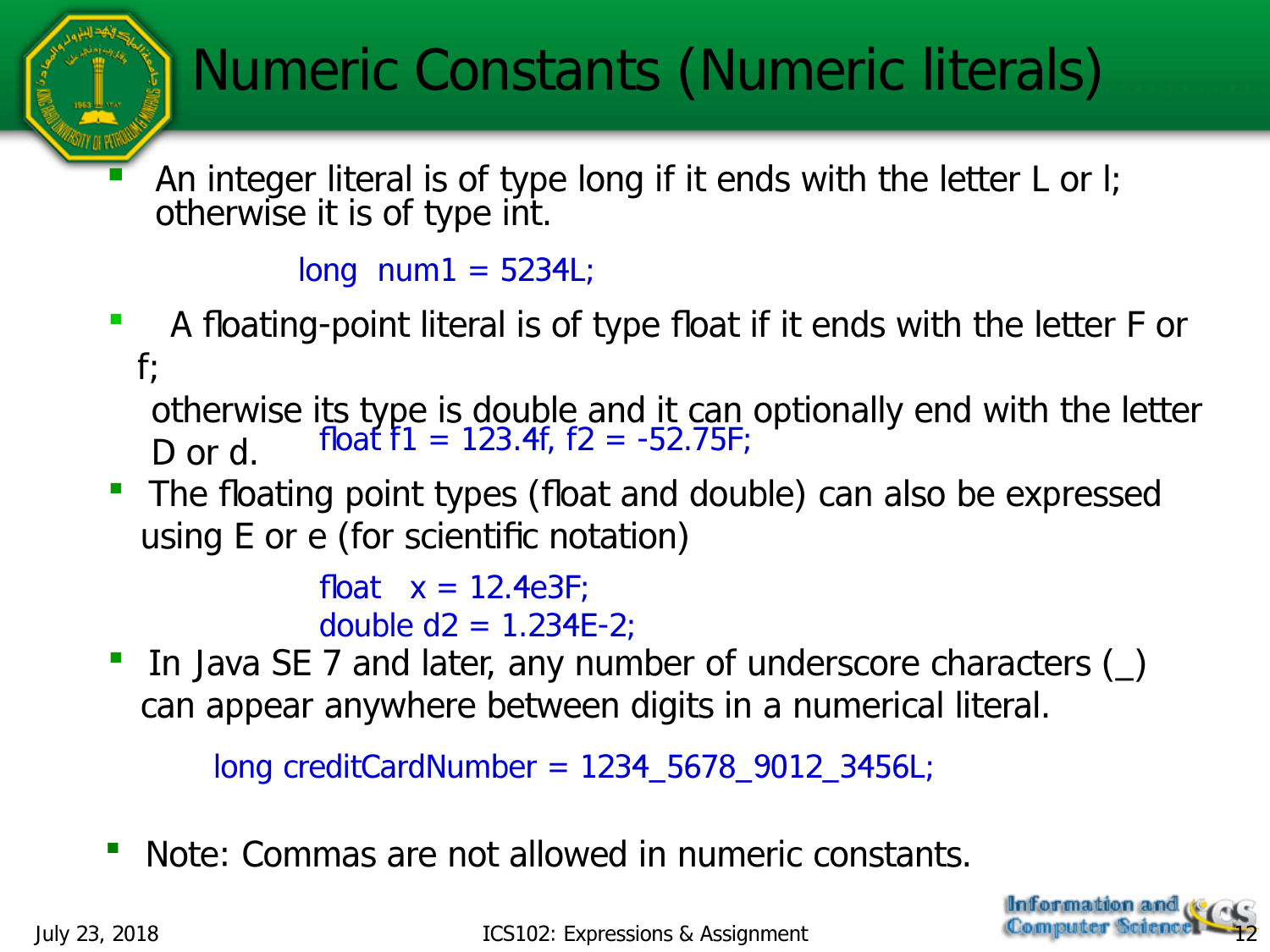

Numeric Constants (Numeric literals)
An integer literal is of type long if it ends with the letter L or l; otherwise it is of type int.
long  num1 = 5234L;
   A floating-point literal is of type float if it ends with the letter F or f;
    otherwise its type is double and it can optionally end with the letter
    D or d.
float f1 = 123.4f, f2 = -52.75F;
 The floating point types (float and double) can also be expressed
   using E or e (for scientific notation)
float   x = 12.4e3F;
double d2 = 1.234E-2;
 In Java SE 7 and later, any number of underscore characters (_)
   can appear anywhere between digits in a numerical literal.
long creditCardNumber = 1234_5678_9012_3456L;
 Note: Commas are not allowed in numeric constants.
July 23, 2018
ICS102: Expressions & Assignment
12